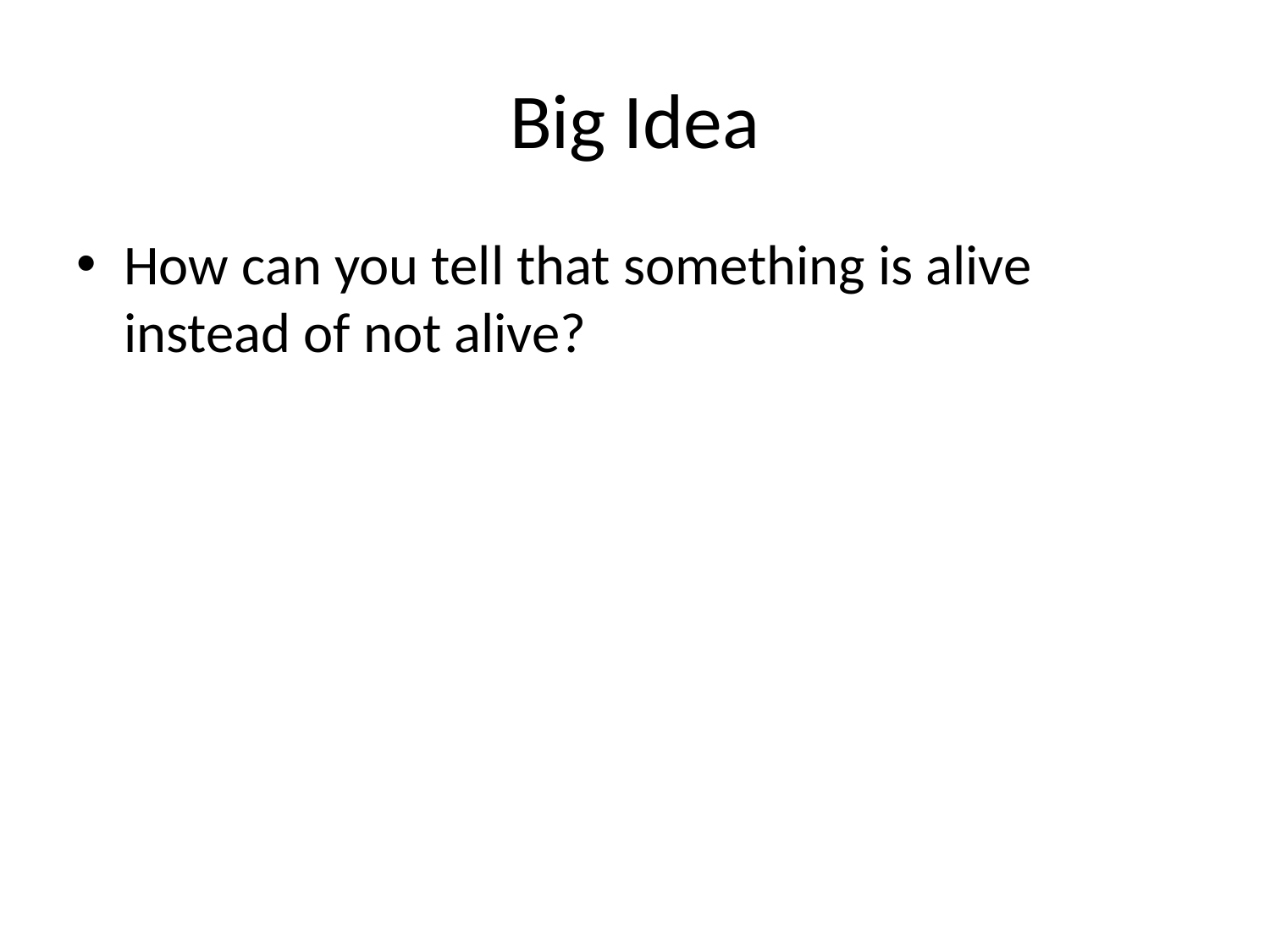

# Big Idea
How can you tell that something is alive instead of not alive?